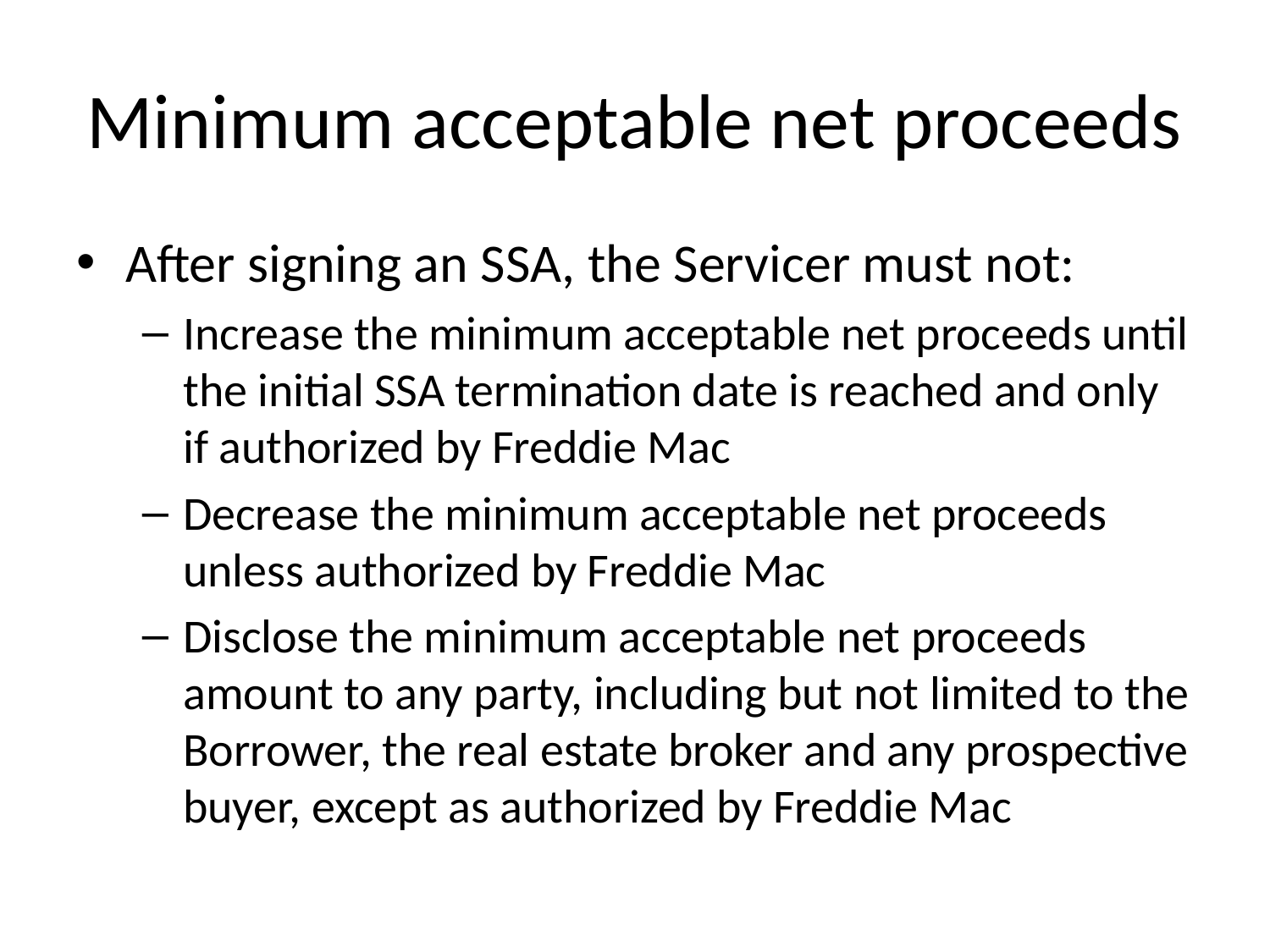

# Minimum acceptable net proceeds
After signing an SSA, the Servicer must not:
Increase the minimum acceptable net proceeds until the initial SSA termination date is reached and only if authorized by Freddie Mac
Decrease the minimum acceptable net proceeds unless authorized by Freddie Mac
Disclose the minimum acceptable net proceeds amount to any party, including but not limited to the Borrower, the real estate broker and any prospective buyer, except as authorized by Freddie Mac